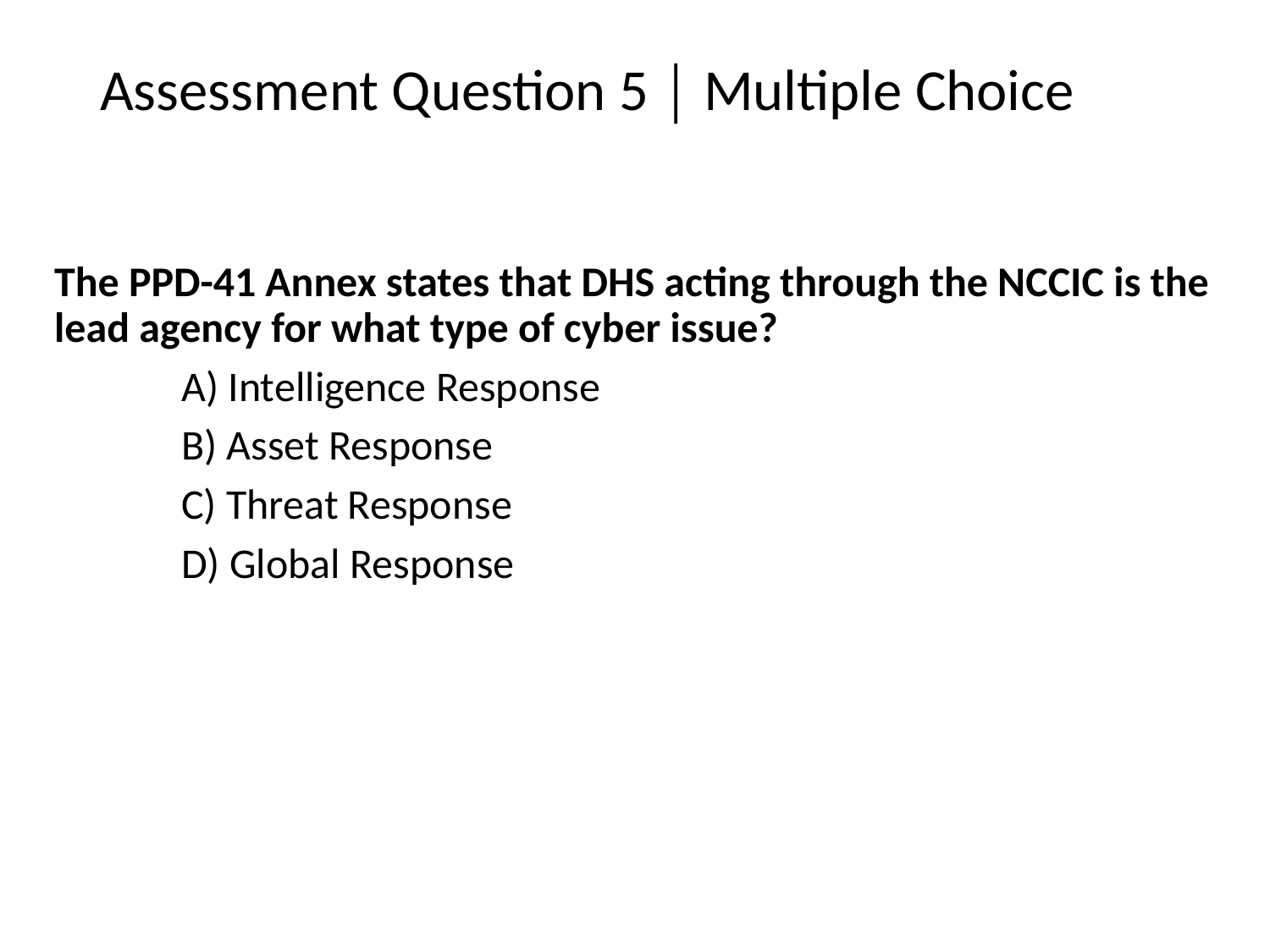

# Assessment Question 5 │ Multiple Choice
The PPD-41 Annex states that DHS acting through the NCCIC is the lead agency for what type of cyber issue?
	A) Intelligence Response
	B) Asset Response
	C) Threat Response
	D) Global Response